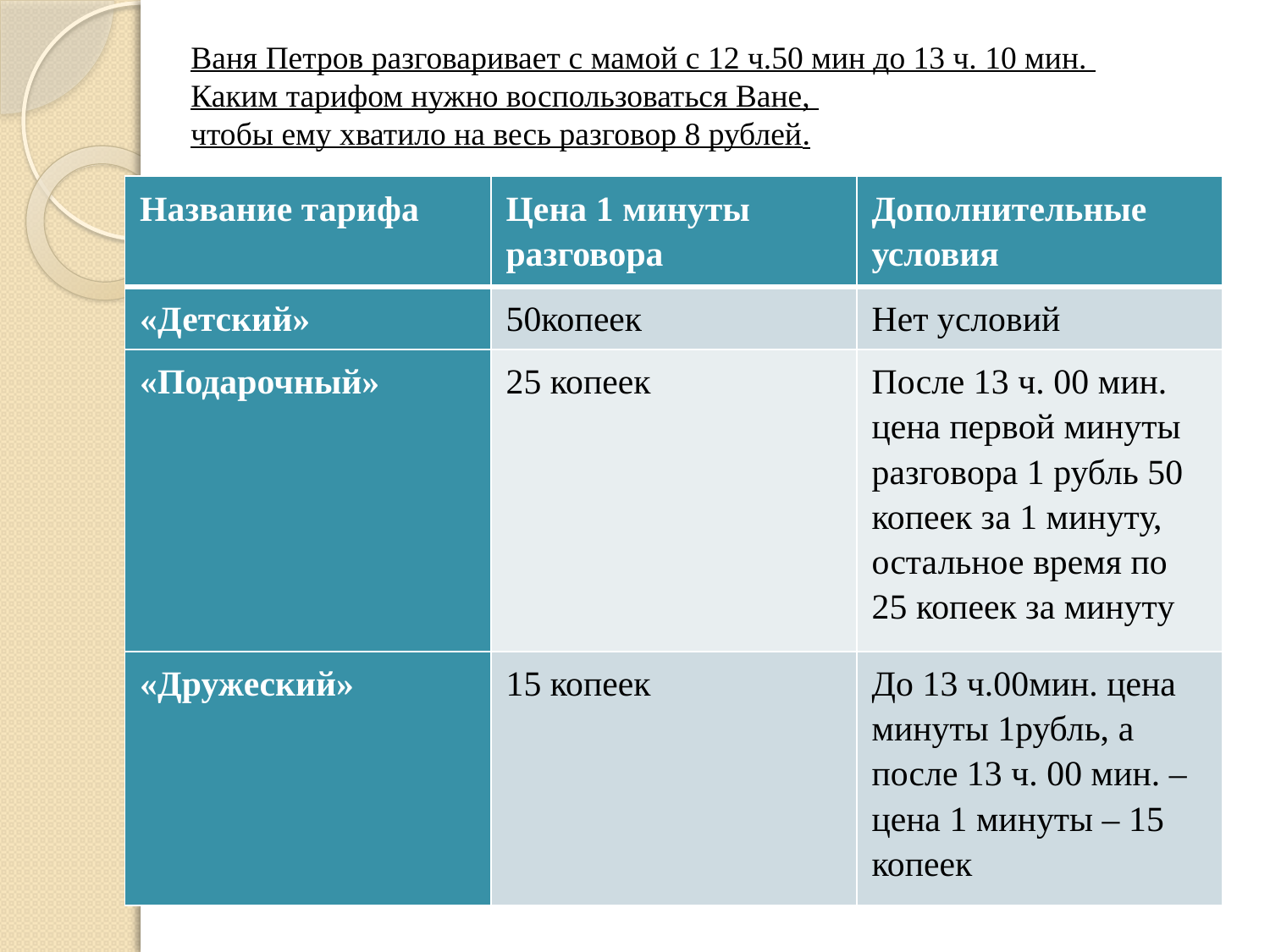

Ваня Петров разговаривает с мамой с 12 ч.50 мин до 13 ч. 10 мин.
Каким тарифом нужно воспользоваться Ване,
чтобы ему хватило на весь разговор 8 рублей.
| Название тарифа | Цена 1 минуты разговора | Дополнительные условия |
| --- | --- | --- |
| «Детский» | 50копеек | Нет условий |
| «Подарочный» | 25 копеек | После 13 ч. 00 мин. цена первой минуты разговора 1 рубль 50 копеек за 1 минуту, остальное время по 25 копеек за минуту |
| «Дружеский» | 15 копеек | До 13 ч.00мин. цена минуты 1рубль, а после 13 ч. 00 мин. – цена 1 минуты – 15 копеек |